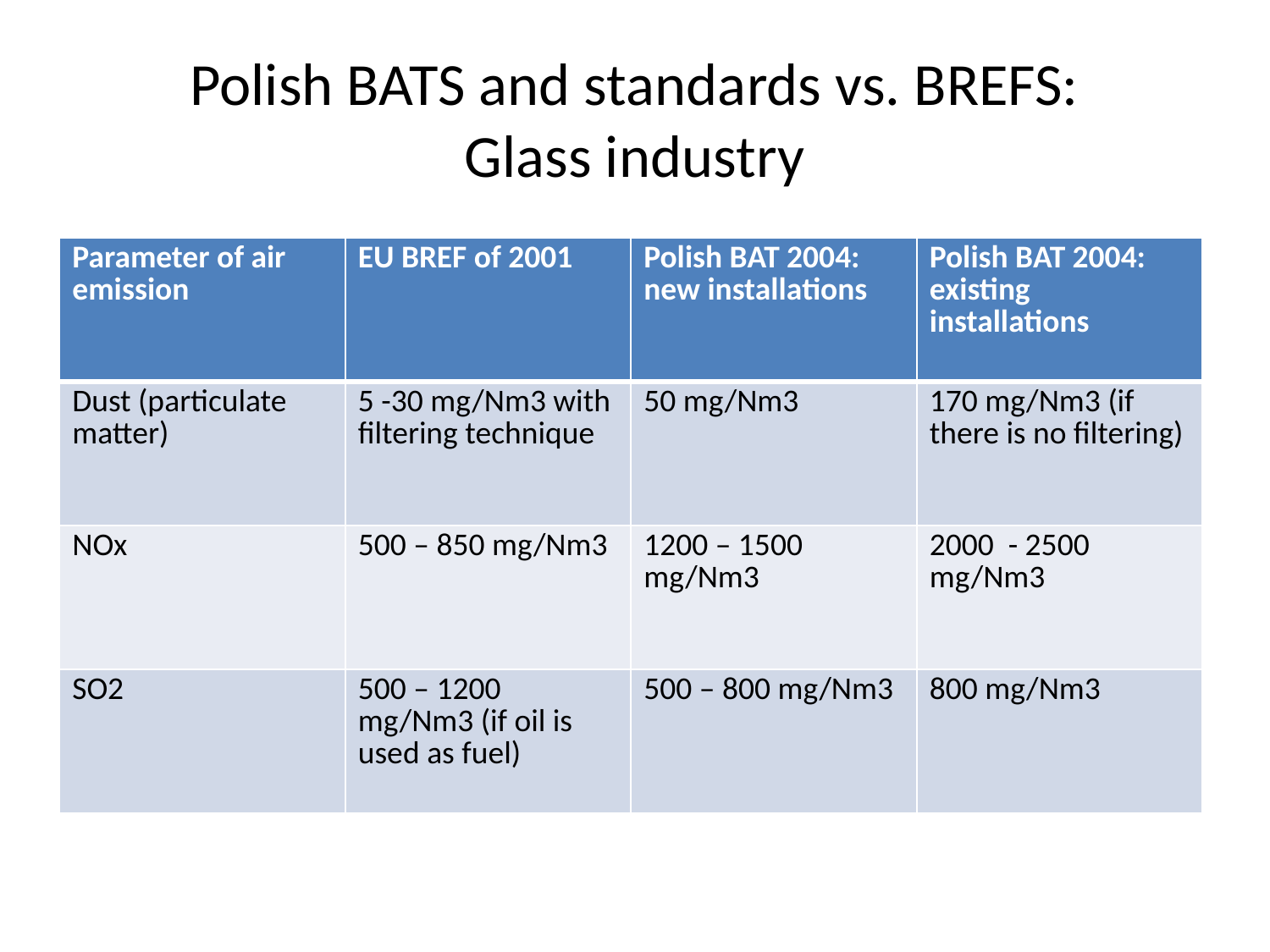

# Polish BATS and standards vs. BREFS: Glass industry
| Parameter of air emission | EU BREF of 2001 | Polish BAT 2004: new installations | Polish BAT 2004: existing installations |
| --- | --- | --- | --- |
| Dust (particulate matter) | 5 -30 mg/Nm3 with filtering technique | 50 mg/Nm3 | 170 mg/Nm3 (if there is no filtering) |
| NOx | 500 – 850 mg/Nm3 | 1200 – 1500 mg/Nm3 | 2000 - 2500 mg/Nm3 |
| SO2 | 500 – 1200 mg/Nm3 (if oil is used as fuel) | 500 – 800 mg/Nm3 | 800 mg/Nm3 |